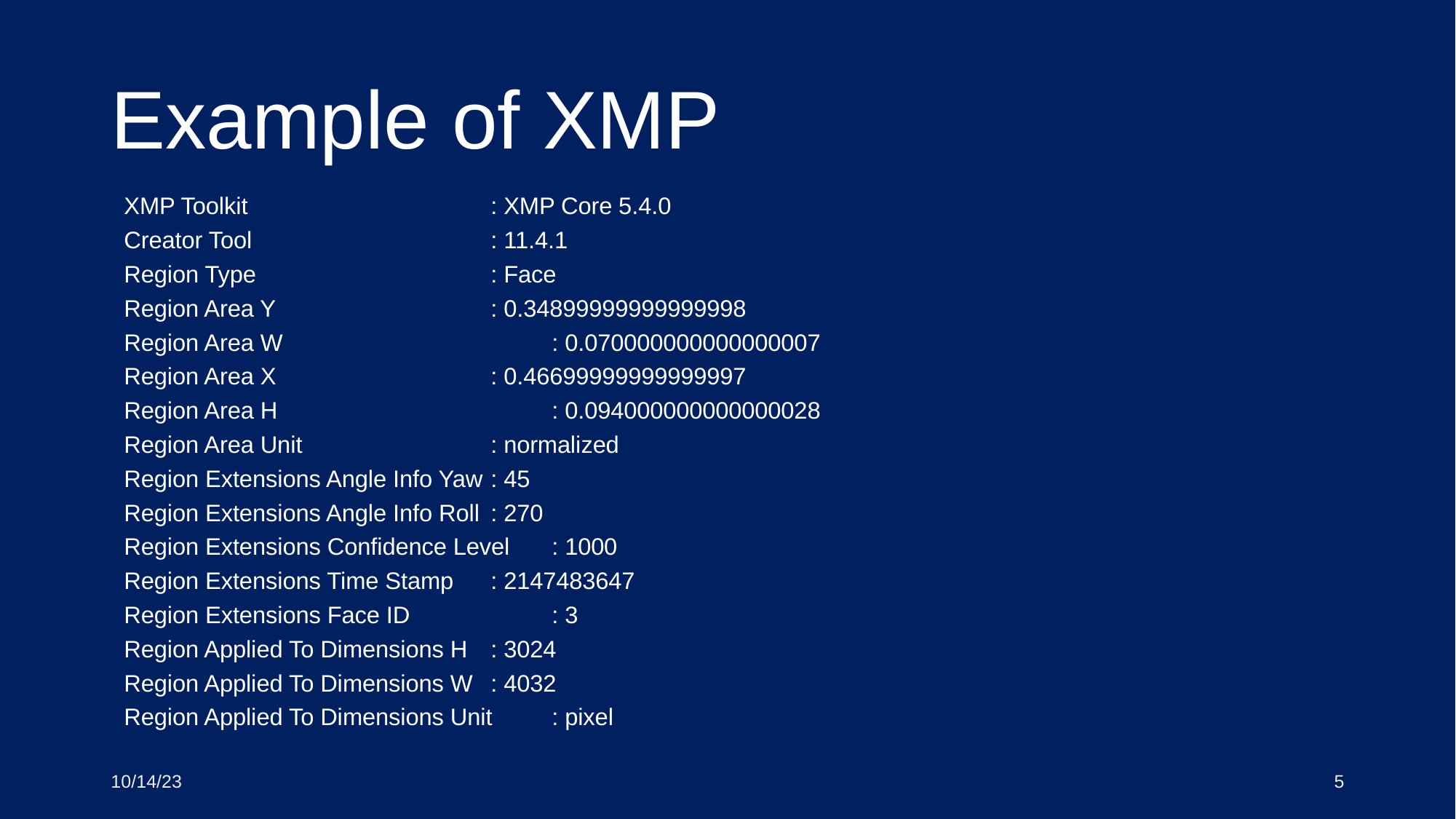

# Example of XMP
XMP Toolkit                     			: XMP Core 5.4.0
Creator Tool                   			: 11.4.1
Region Type                     			: Face
Region Area Y                   			: 0.34899999999999998
Region Area W                 		  	: 0.070000000000000007
Region Area X                   			: 0.46699999999999997
Region Area H                  		 	: 0.094000000000000028
Region Area Unit               	 	: normalized
Region Extensions Angle Info Yaw		: 45
Region Extensions Angle Info Roll		: 270
Region Extensions Confidence Level	: 1000
Region Extensions Time Stamp    		: 2147483647
Region Extensions Face ID      	 	: 3
Region Applied To Dimensions H  		: 3024
Region Applied To Dimensions W  		: 4032
Region Applied To Dimensions Unit	: pixel

10/14/23
5